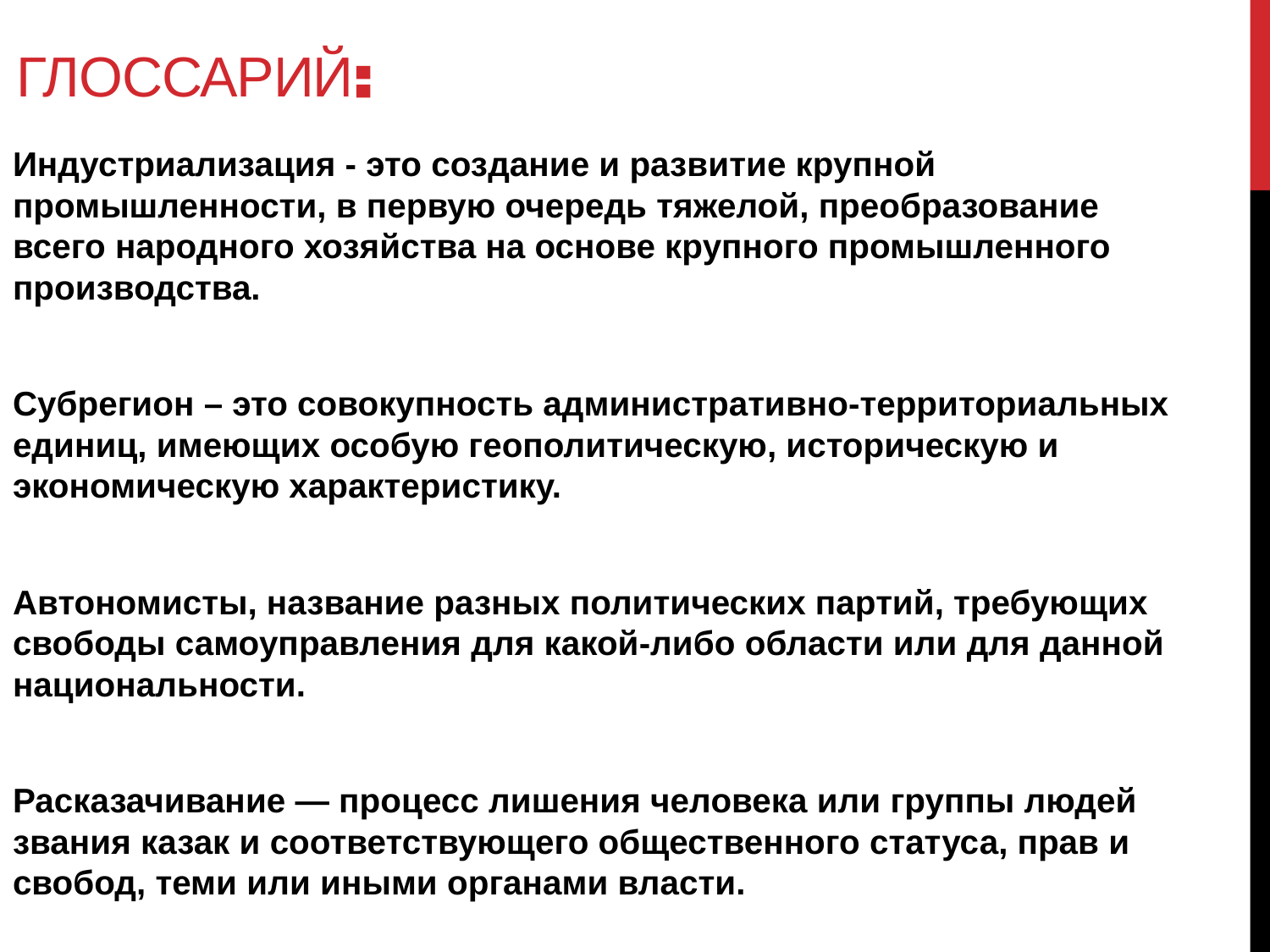

# Глоссарий:
Индустриализация - это создание и развитие крупной промышленности, в первую очередь тяжелой, преобразование всего народного хозяйства на основе крупного промышленного производства.

Субрегион – это совокупность административно-территориальных единиц, имеющих особую геополитическую, историческую и экономическую характеристику.

Автономисты, название разных политических партий, требующих свободы самоуправления для какой-либо области или для данной национальности.

Расказачивание — процесс лишения человека или группы людей звания казак и соответствующего общественного статуса, прав и свобод, теми или иными органами власти.